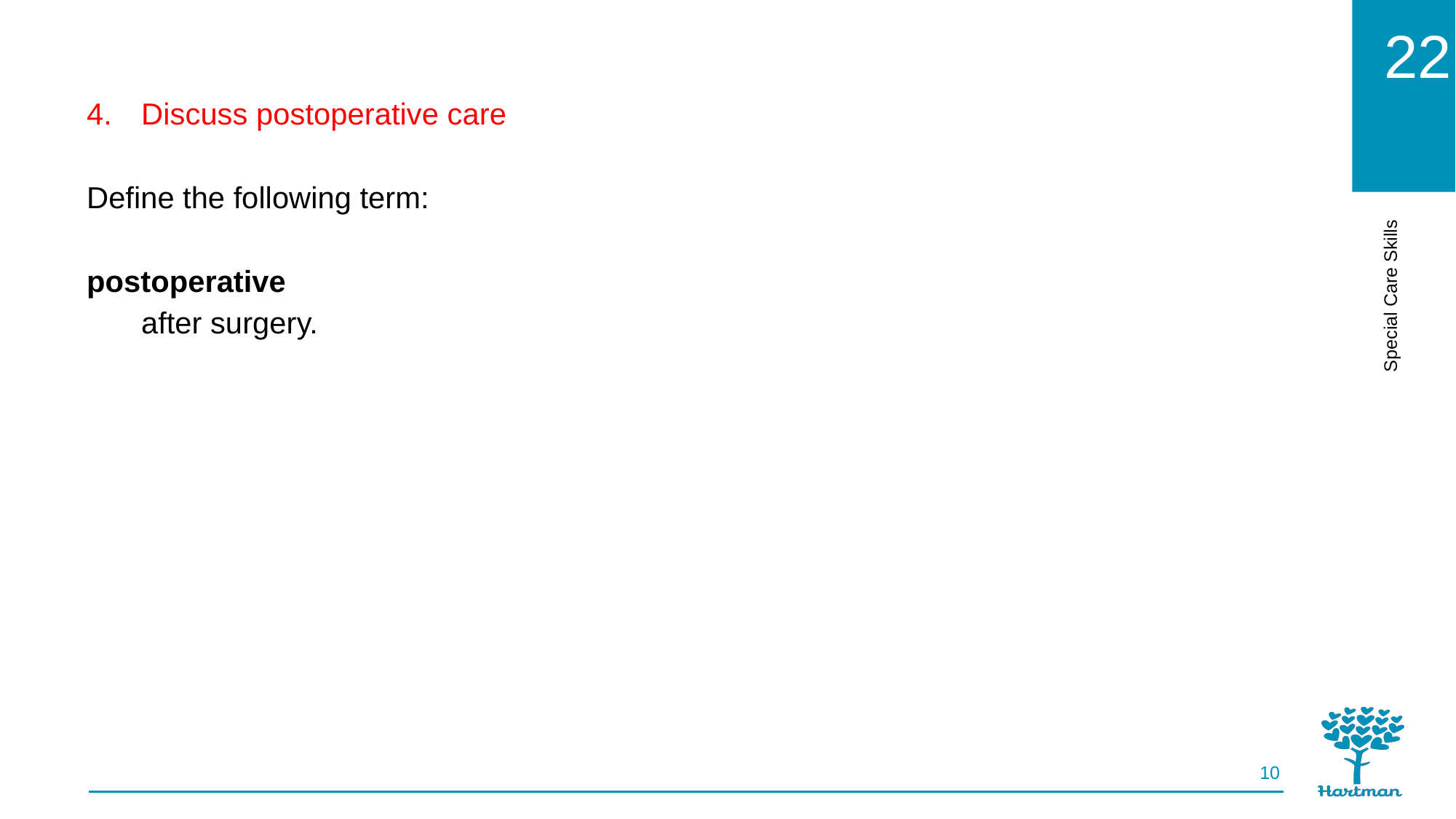

Discuss postoperative care

Define the following term:

postoperative
after surgery.

10